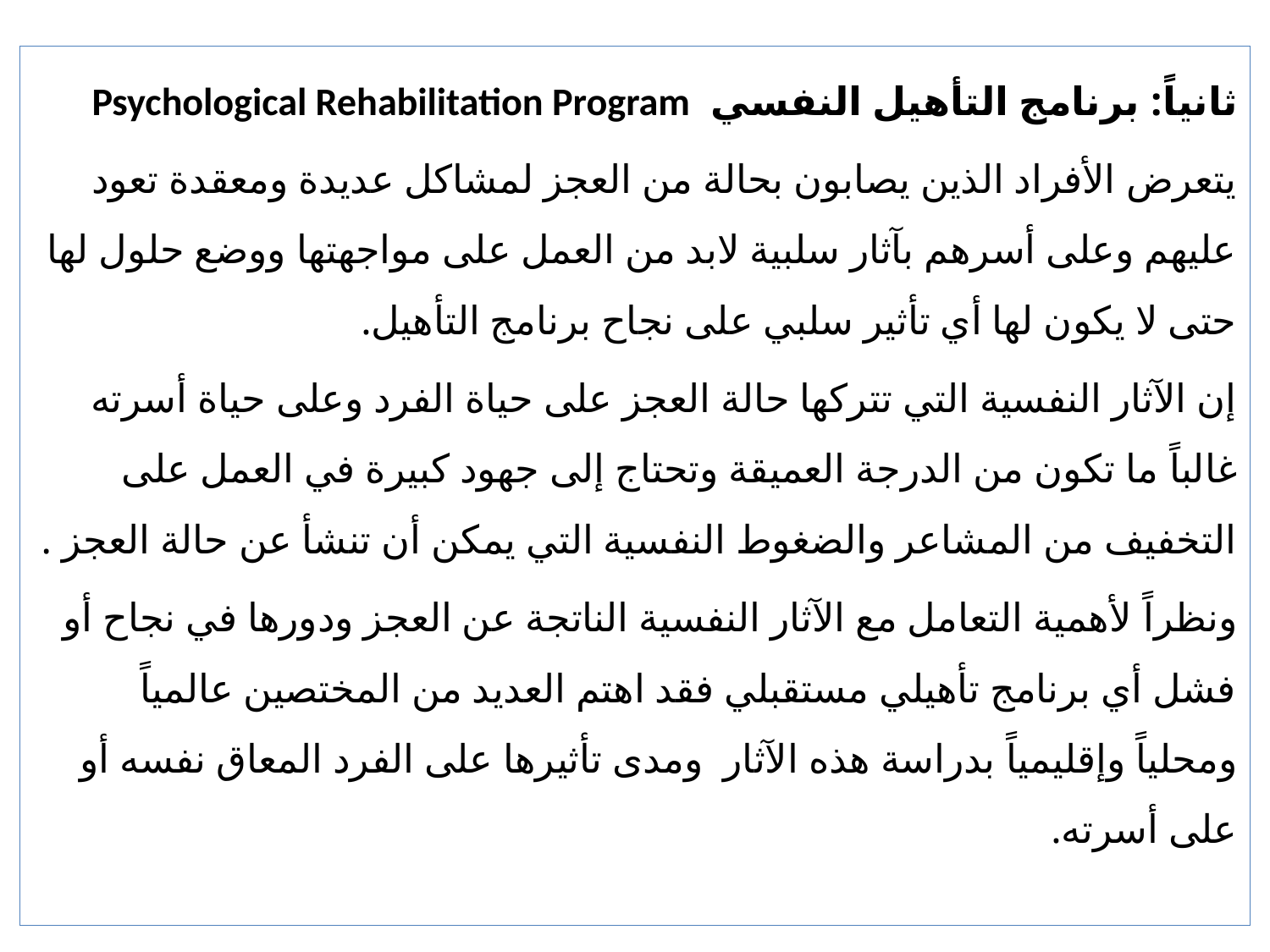

ثانياً: برنامج التأهيل النفسي  Psychological Rehabilitation Program
يتعرض الأفراد الذين يصابون بحالة من العجز لمشاكل عديدة ومعقدة تعود عليهم وعلى أسرهم بآثار سلبية لابد من العمل على مواجهتها ووضع حلول لها حتى لا يكون لها أي تأثير سلبي على نجاح برنامج التأهيل.
إن الآثار النفسية التي تتركها حالة العجز على حياة الفرد وعلى حياة أسرته غالباً ما تكون من الدرجة العميقة وتحتاج إلى جهود كبيرة في العمل على التخفيف من المشاعر والضغوط النفسية التي يمكن أن تنشأ عن حالة العجز .
ونظراً لأهمية التعامل مع الآثار النفسية الناتجة عن العجز ودورها في نجاح أو فشل أي برنامج تأهيلي مستقبلي فقد اهتم العديد من المختصين عالمياً ومحلياً وإقليمياً بدراسة هذه الآثار  ومدى تأثيرها على الفرد المعاق نفسه أو على أسرته.